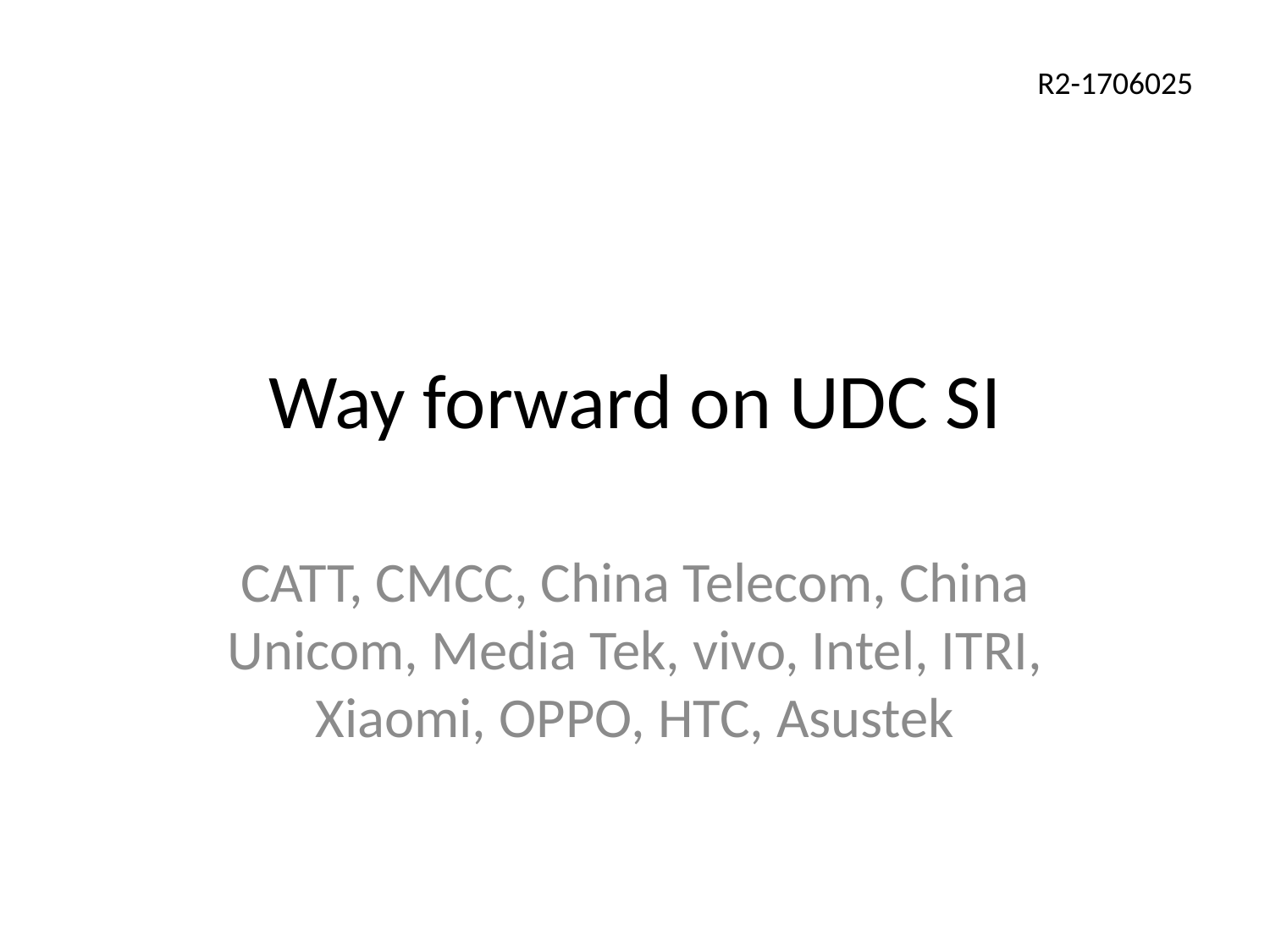

R2-1706025
# Way forward on UDC SI
CATT, CMCC, China Telecom, China Unicom, Media Tek, vivo, Intel, ITRI, Xiaomi, OPPO, HTC, Asustek